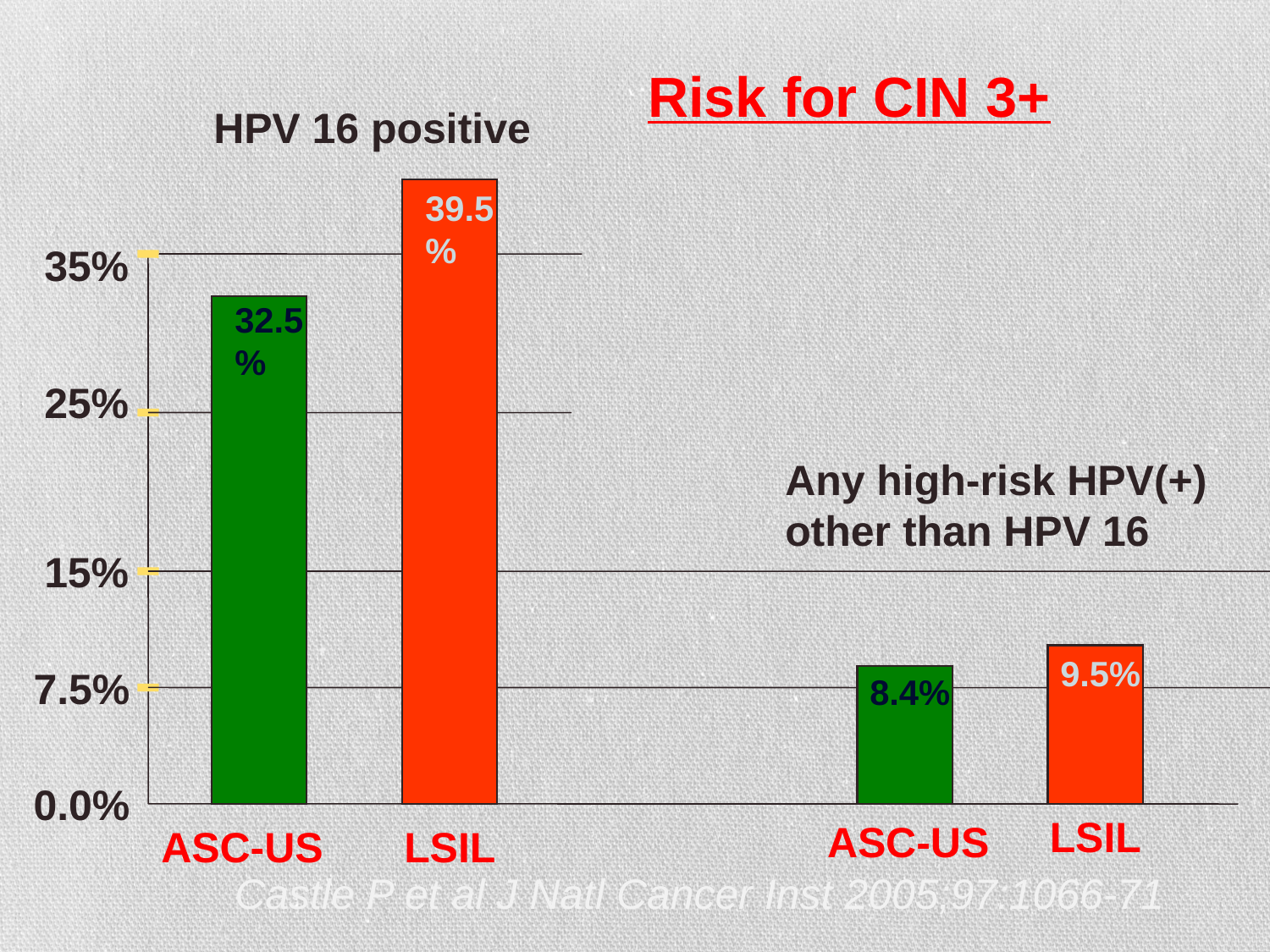

Risk for CIN 3+
HPV 16 positive

39.5%
35%

32.5%

25%

Any high-risk HPV(+) other than HPV 16
15%

9.5%
7.5%
8.4%

0.0%

LSIL
ASC-US
ASC-US
LSIL
Castle P et al J Natl Cancer Inst 2005;97:1066-71